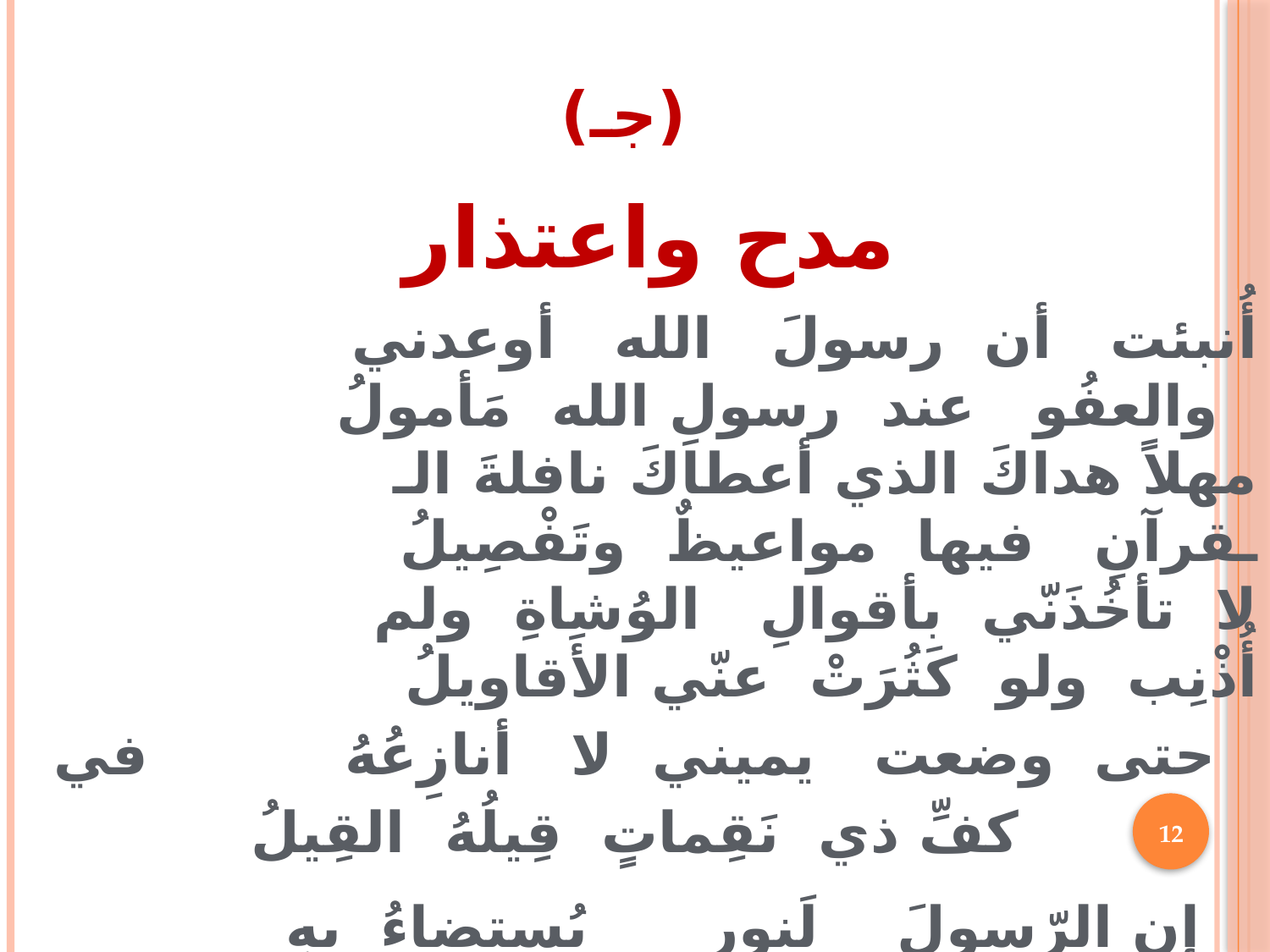

(جـ)
 مدح واعتذار
    أُنبئت   أن  رسولَ   الله   أوعدني         والعفُو   عند  رسولِ الله  مَأمولُ
    مهلاً هداكَ الذي أعطاكَ نافلةَ الـ           ـقرآنِ   فيها  مواعيظٌ  وتَفْصِيلُ
    لا  تأخُذَنّي  بأقوالِ   الوُشاةِ  ولم          أُذْنِب  ولو  كَثُرَتْ  عنّي الأَقاويلُ
حتى  وضعت   يميني  لا   أنازِعُهُ          في كفِّ ذي  نَقِماتٍ  قِيلُهُ  القِيلُ
إن الرّسولَ    لَنور      يُستضاءُ  بهِ            مهنَّدٌ  من  سيوفِ  الله   مَسلولُ

12